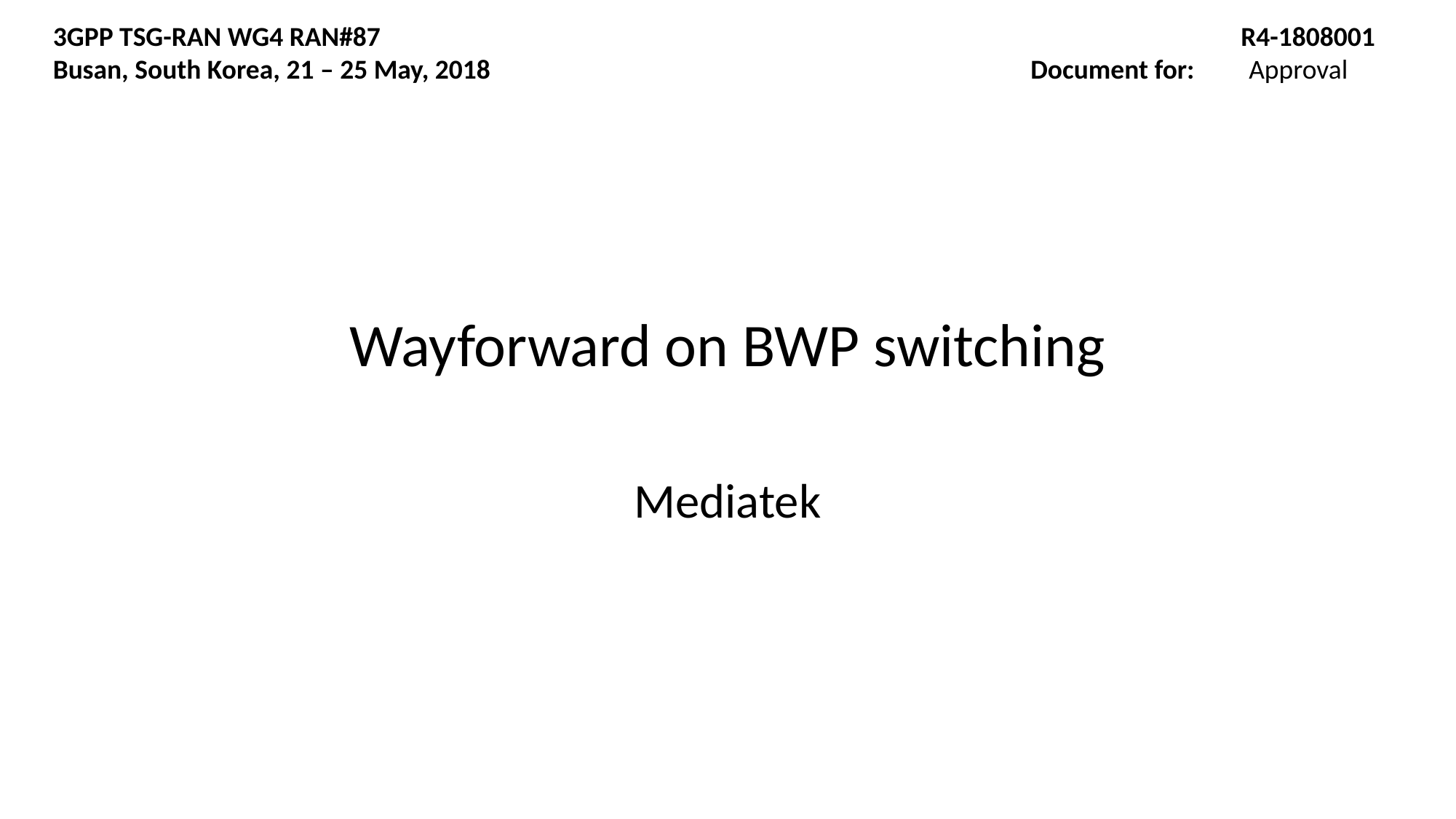

R4-1808001
Document for:	Approval
3GPP TSG-RAN WG4 RAN#87
Busan, South Korea, 21 – 25 May, 2018
# Wayforward on BWP switching
Mediatek